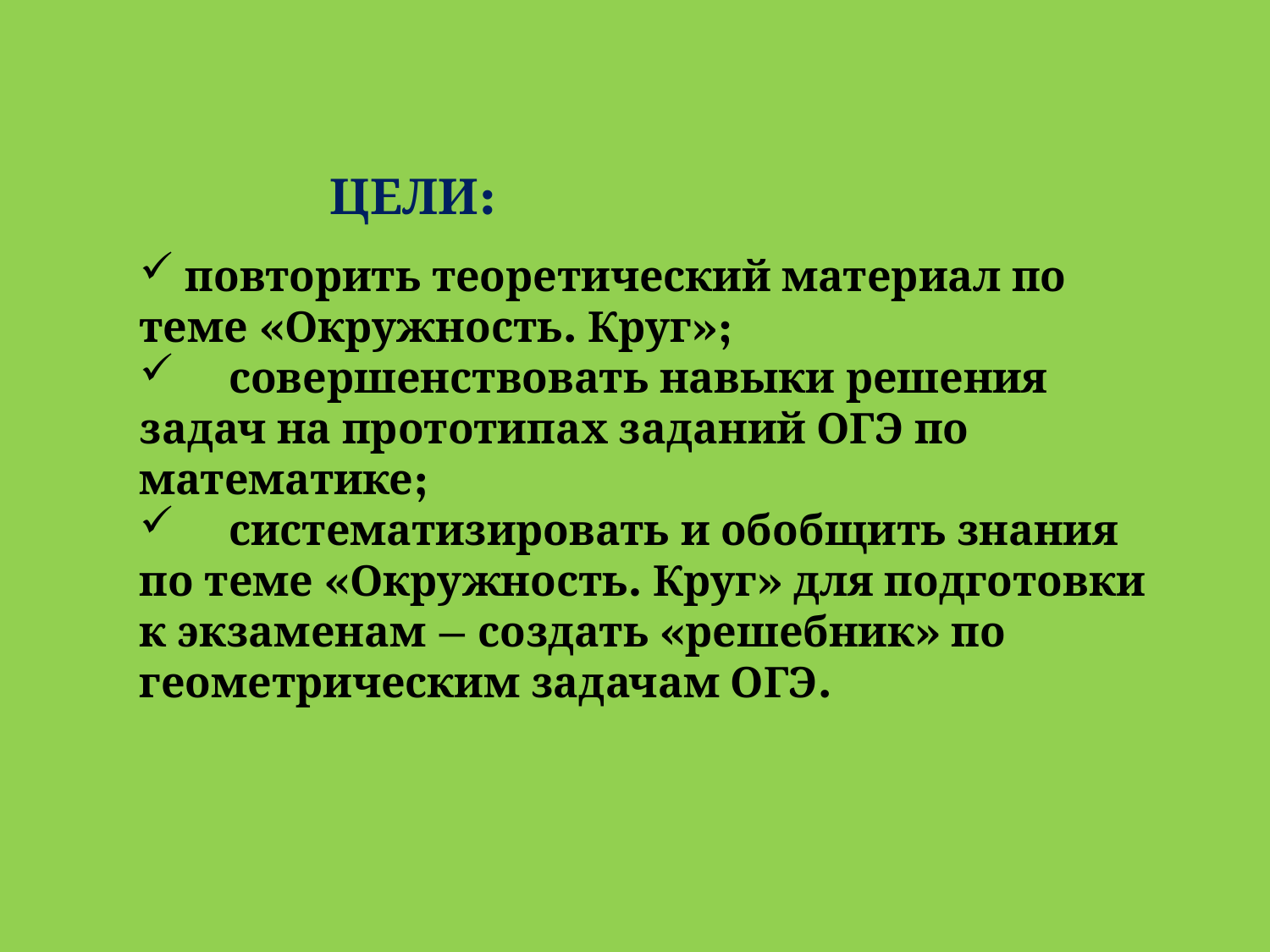

ЦЕЛИ:
 повторить теоретический материал по теме «Окружность. Круг»;
     совершенствовать навыки решения задач на прототипах заданий ОГЭ по математике;
     систематизировать и обобщить знания по теме «Окружность. Круг» для подготовки к экзаменам – создать «решебник» по геометрическим задачам ОГЭ.